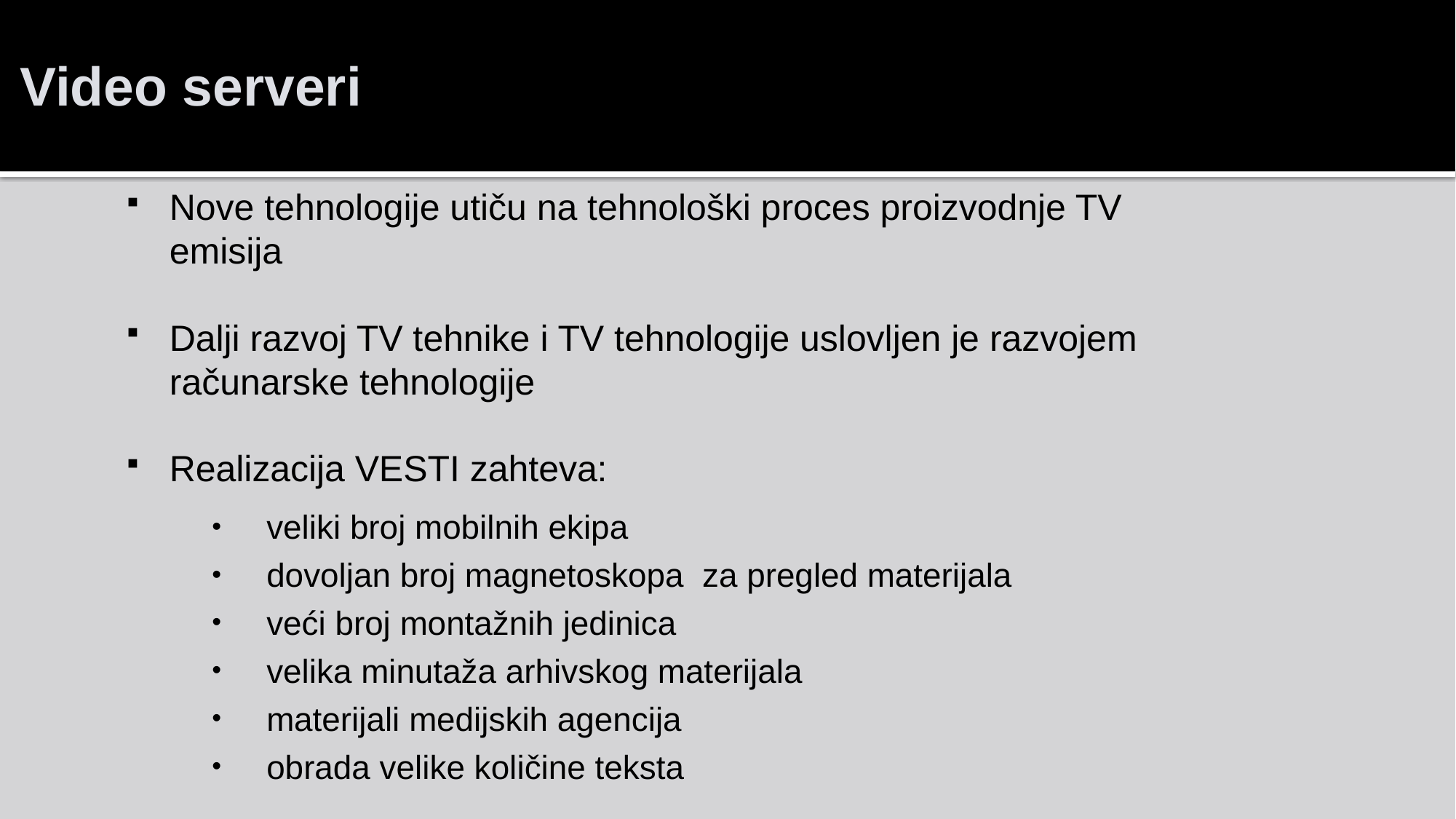

# Video serveri
Nove tehnologije utiču na tehnološki proces proizvodnje TV emisija

Dalji razvoj TV tehnike i TV tehnologije uslovljen je razvojem računarske tehnologije

Realizacija VESTI zahteva:

veliki broj mobilnih ekipa
dovoljan broj magnetoskopa  za pregled materijala
veći broj montažnih jedinica
velika minutaža arhivskog materijala
materijali medijskih agencija
obrada velike količine teksta